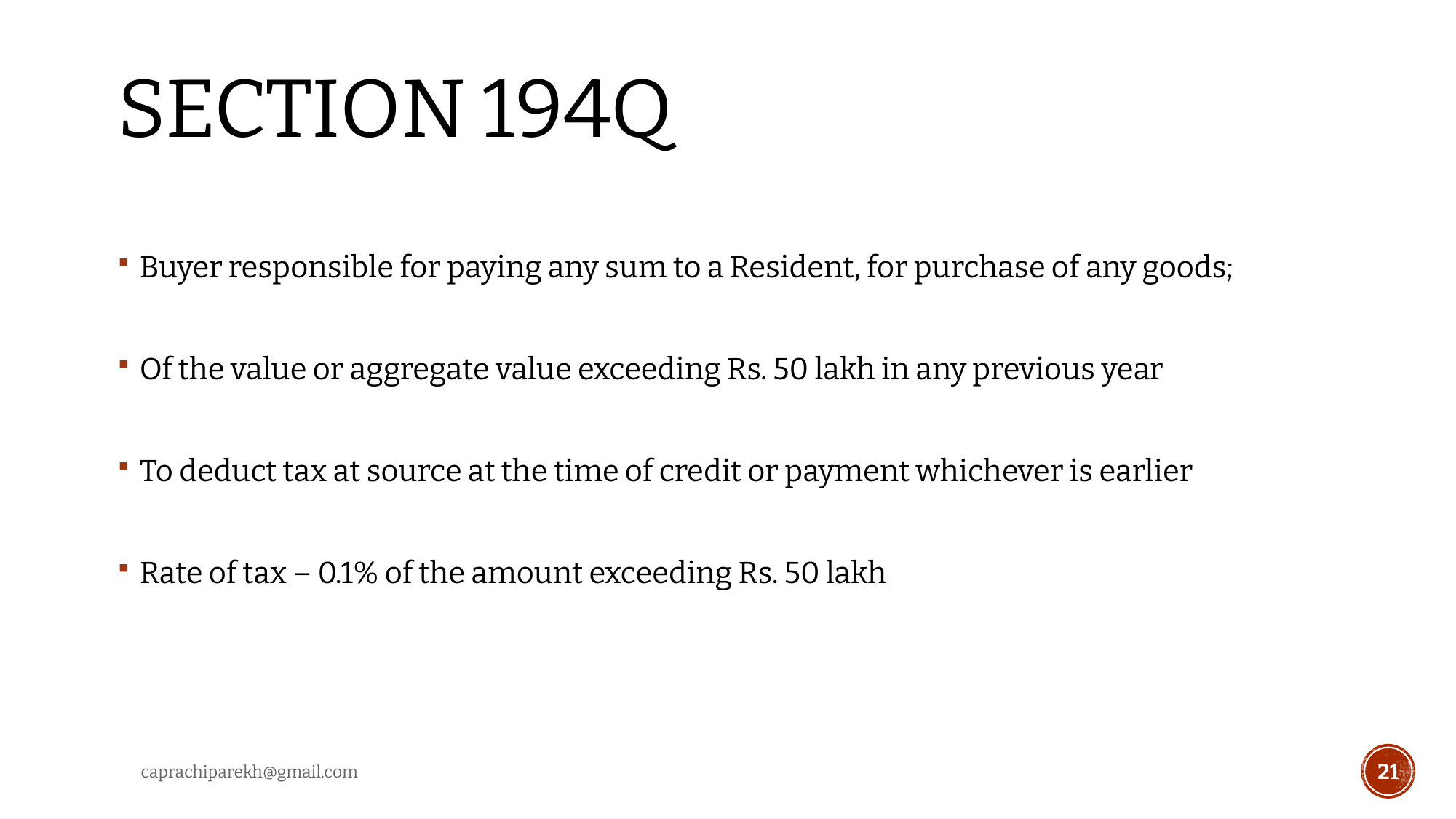

# Section 194Q

Buyer responsible for paying any sum to a Resident, for purchase of any goods;

Of the value or aggregate value exceeding Rs. 50 lakh in any previous year

To deduct tax at source at the time of credit or payment whichever is earlier

Rate of tax – 0.1% of the amount exceeding Rs. 50 lakh

caprachiparekh@gmail.com
21